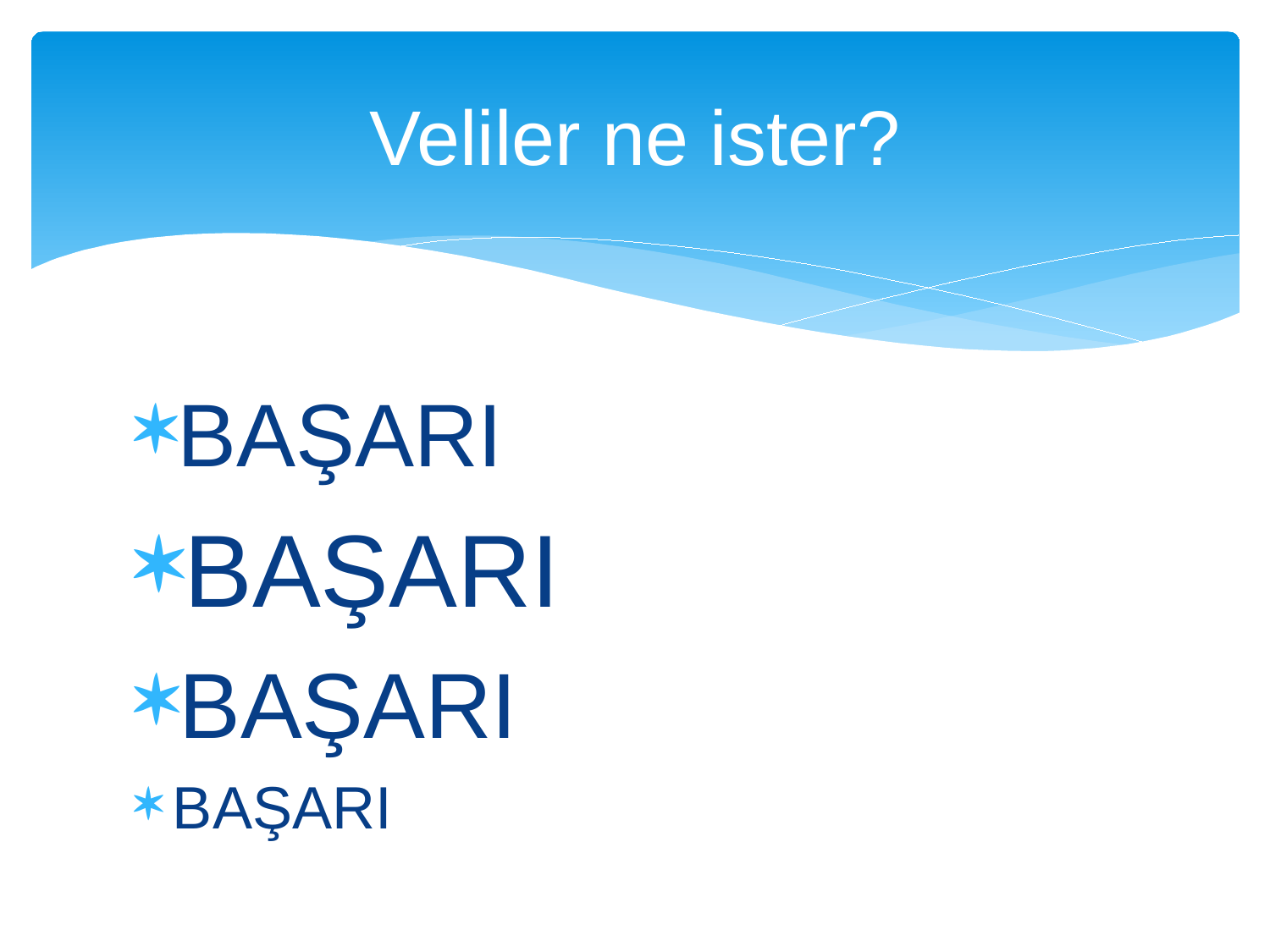

# Veliler ne ister?
BAŞARI
BAŞARI
BAŞARI
BAŞARI